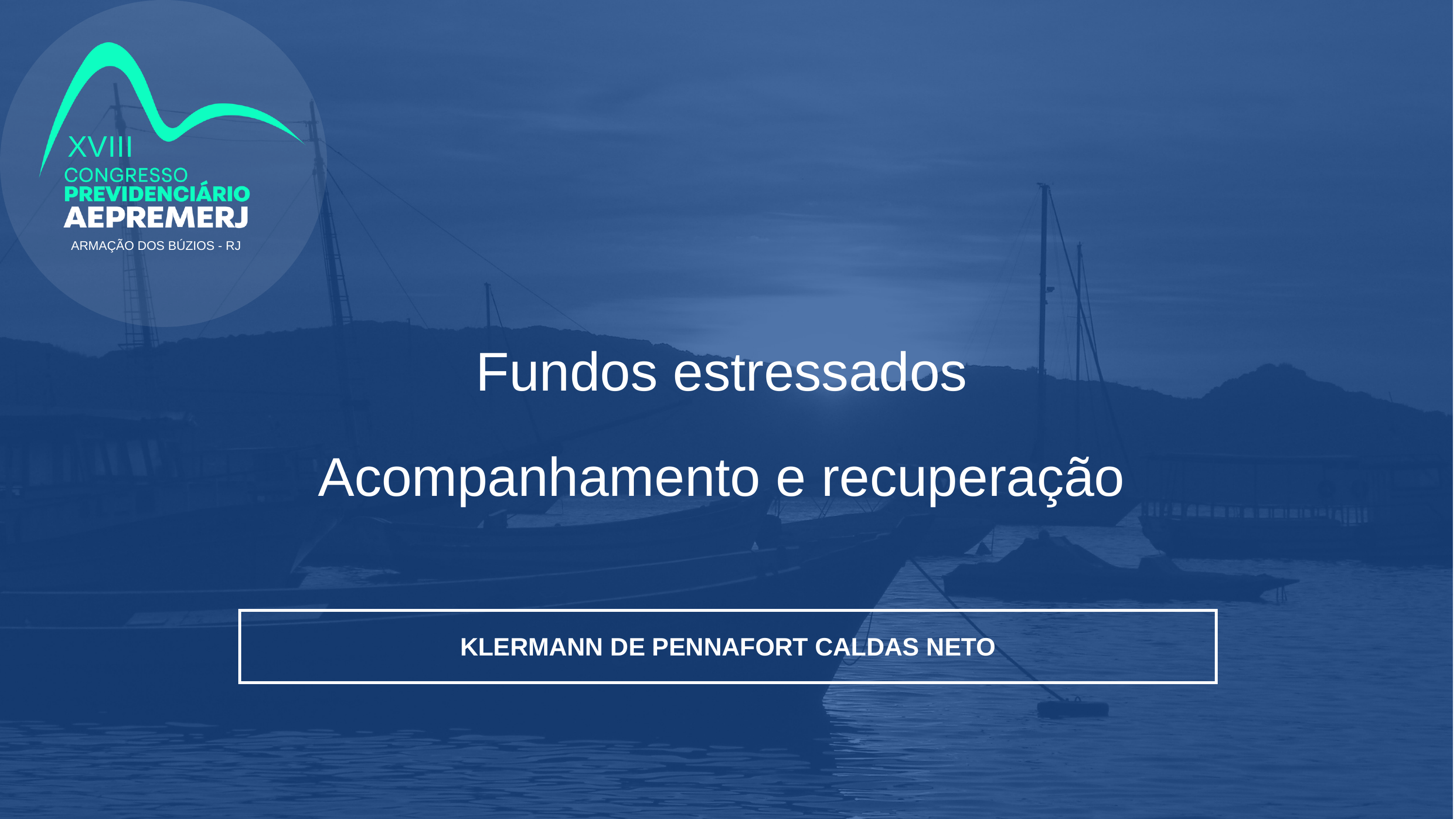

XVIII

ARMAÇÃO DOS BÚZIOS - RJ
Fundos estressados
Acompanhamento e recuperação

KLERMANN DE PENNAFORT CALDAS NETO